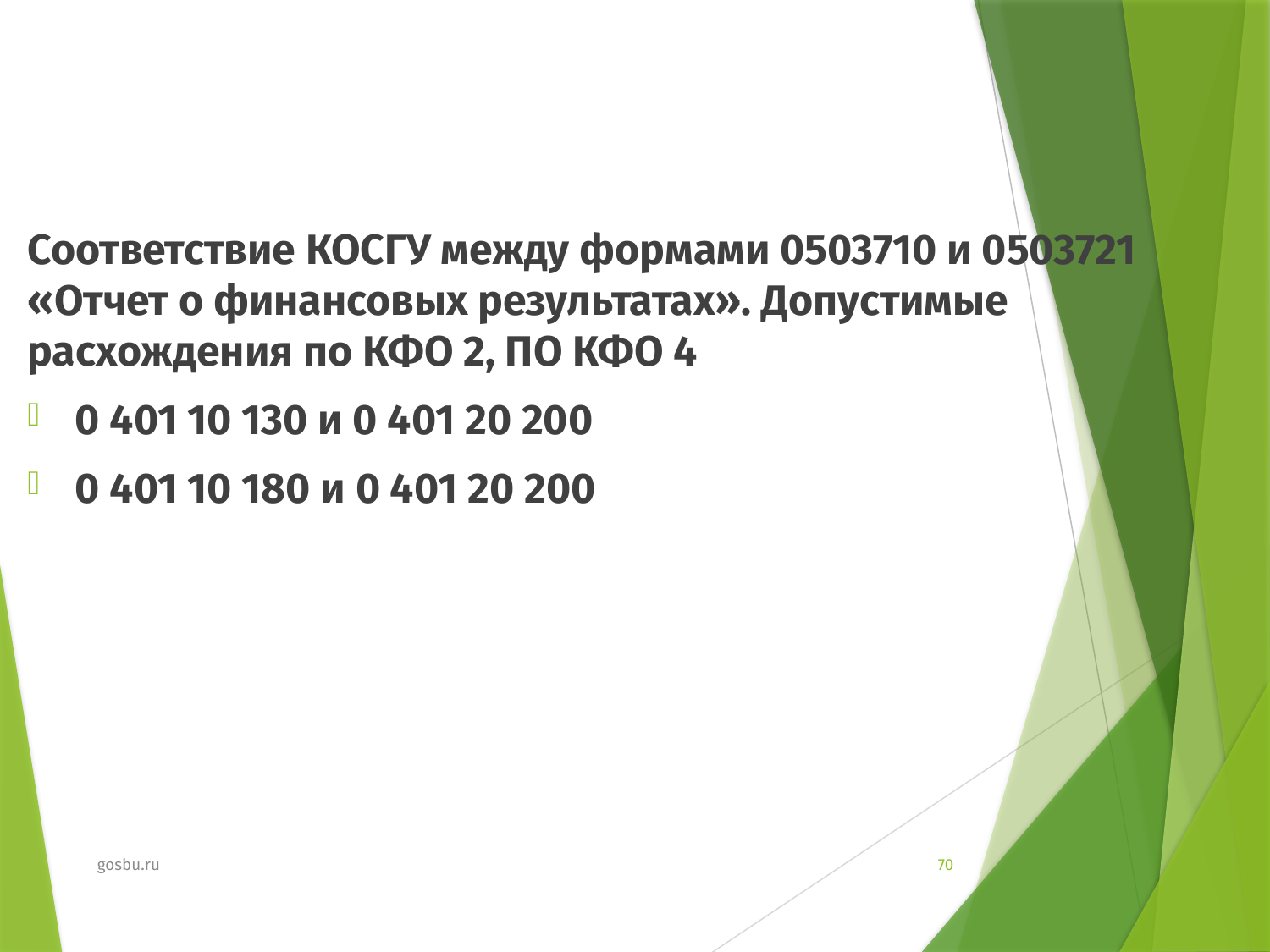

Соответствие КОСГУ между формами 0503710 и 0503721 «Отчет о финансовых результатах». Допустимые расхождения по КФО 2, ПО КФО 4
0 401 10 130 и 0 401 20 200
0 401 10 180 и 0 401 20 200

gosbu.ru
70